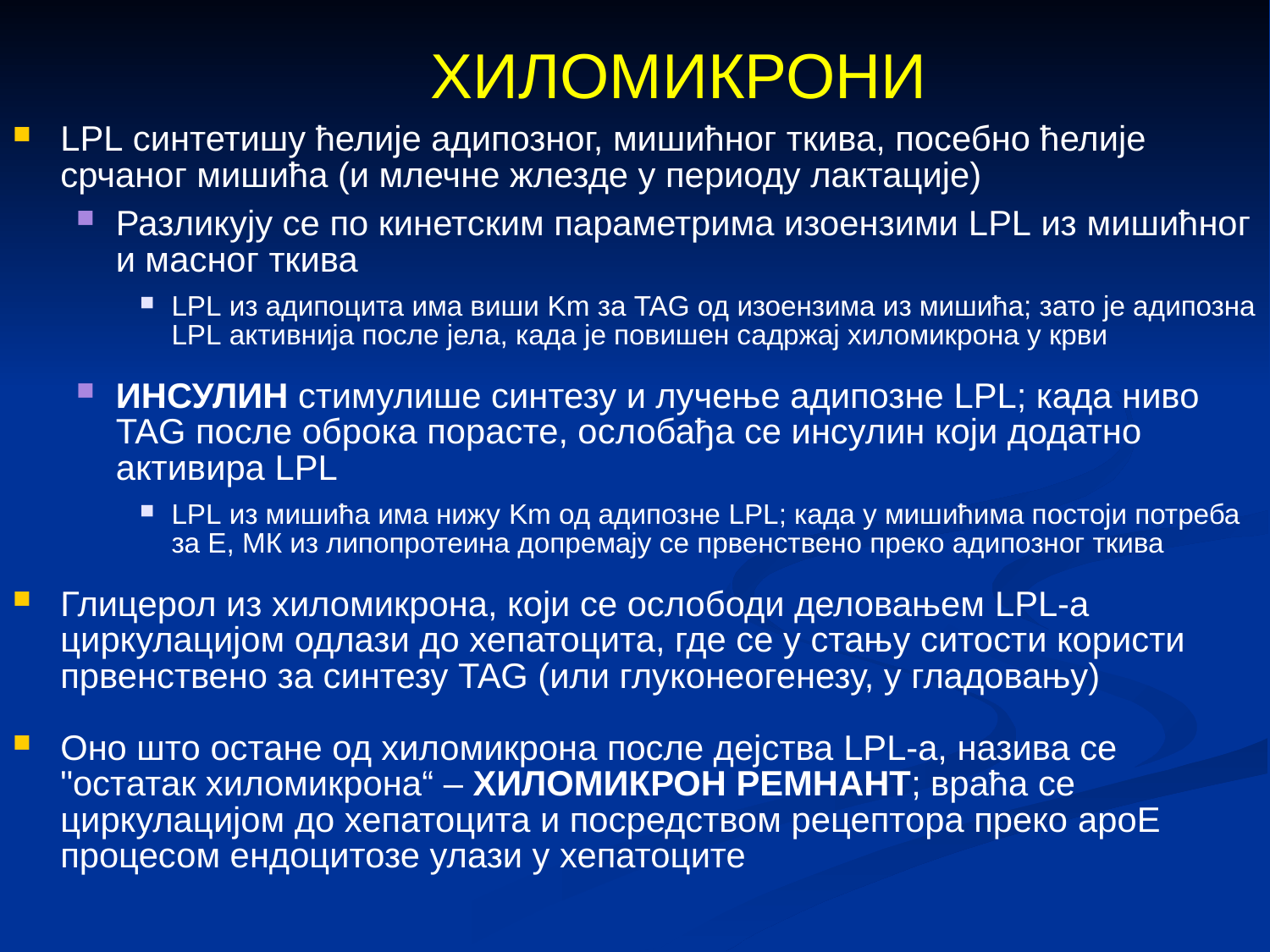

ХИЛОМИКРОНИ
LPL синтетишу ћелије адипозног, мишићног ткива, посебно ћелије срчаног мишића (и млечне жлезде у периоду лактације)

Разликују се по кинетским параметрима изоензими LPL из мишићног и масног ткива

LPL из адипоцита има виши Km за TAG од изоензима из мишића; зато је адипозна LPL активнија после јела, када је повишен садржај хиломикрона у крви

ИНСУЛИН стимулише синтезу и лучење адипозне LPL; када ниво TAG после оброка порасте, ослобађа се инсулин који додатно активира LPL

LPL из мишића има нижу Km од адипозне LPL; када у мишићима постоји потреба за Е, МК из липопротеина допремају се првенствено преко адипозног ткива

Глицерол из хиломикрона, који се ослободи деловањем LPL-а циркулацијом одлази до хепатоцита, где се у стању ситости користи првенствено за синтезу TAG (или глуконеогенезу, у гладовању)

Оно што остане од хиломикрона после дејства LPL-а, назива се "остатак хиломикрона“ – ХИЛОМИКРОН РЕМНАНТ; враћа се циркулацијом до хепатоцита и посредством рецептора преко apoE процесом ендоцитозе улази у хепатоците